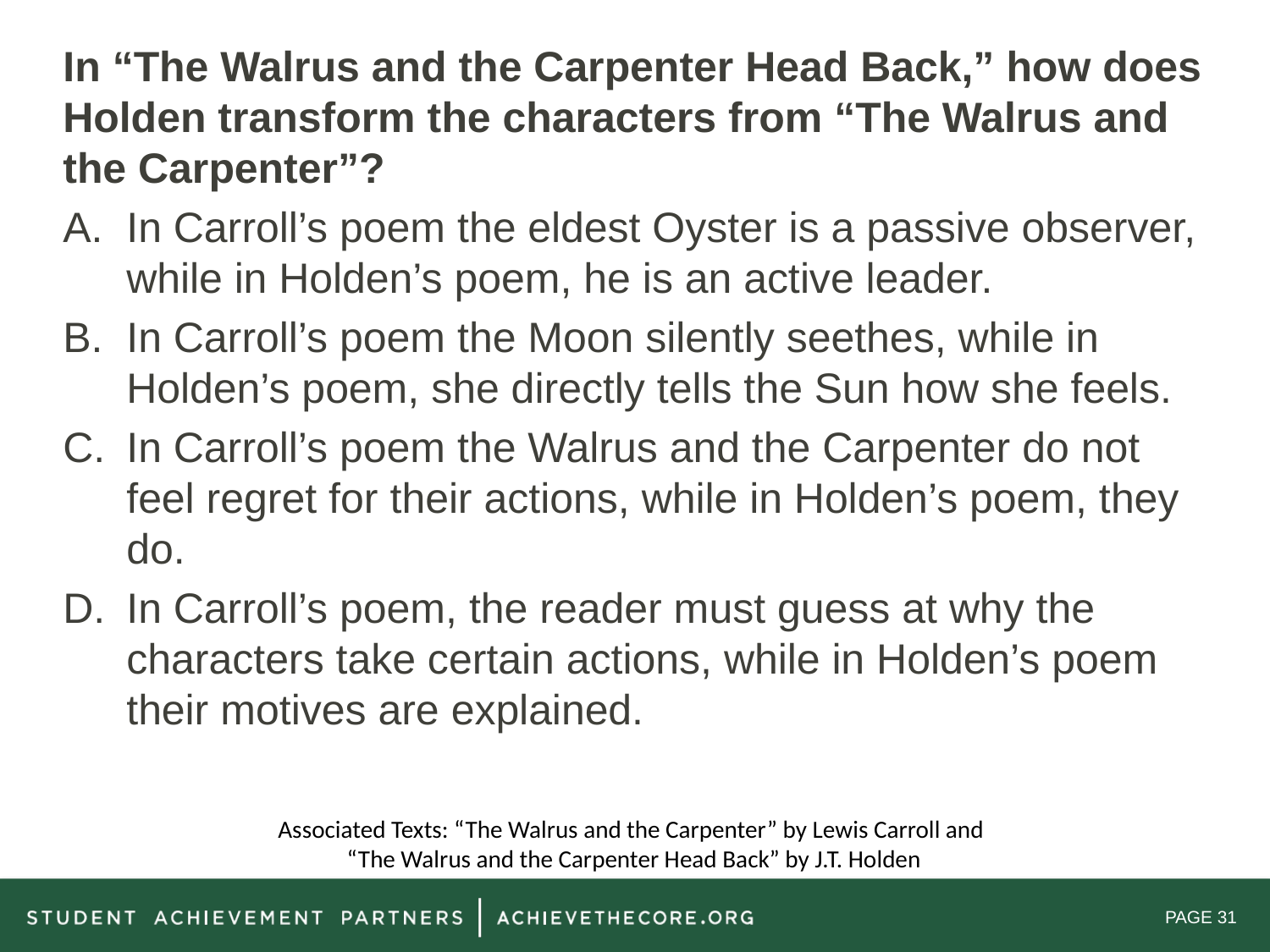

In “The Walrus and the Carpenter Head Back,” how does Holden transform the characters from “The Walrus and the Carpenter”?
In Carroll’s poem the eldest Oyster is a passive observer, while in Holden’s poem, he is an active leader.
In Carroll’s poem the Moon silently seethes, while in Holden’s poem, she directly tells the Sun how she feels.
In Carroll’s poem the Walrus and the Carpenter do not feel regret for their actions, while in Holden’s poem, they do.
In Carroll’s poem, the reader must guess at why the characters take certain actions, while in Holden’s poem their motives are explained.

Associated Texts: “The Walrus and the Carpenter” by Lewis Carroll and
“The Walrus and the Carpenter Head Back” by J.T. Holden